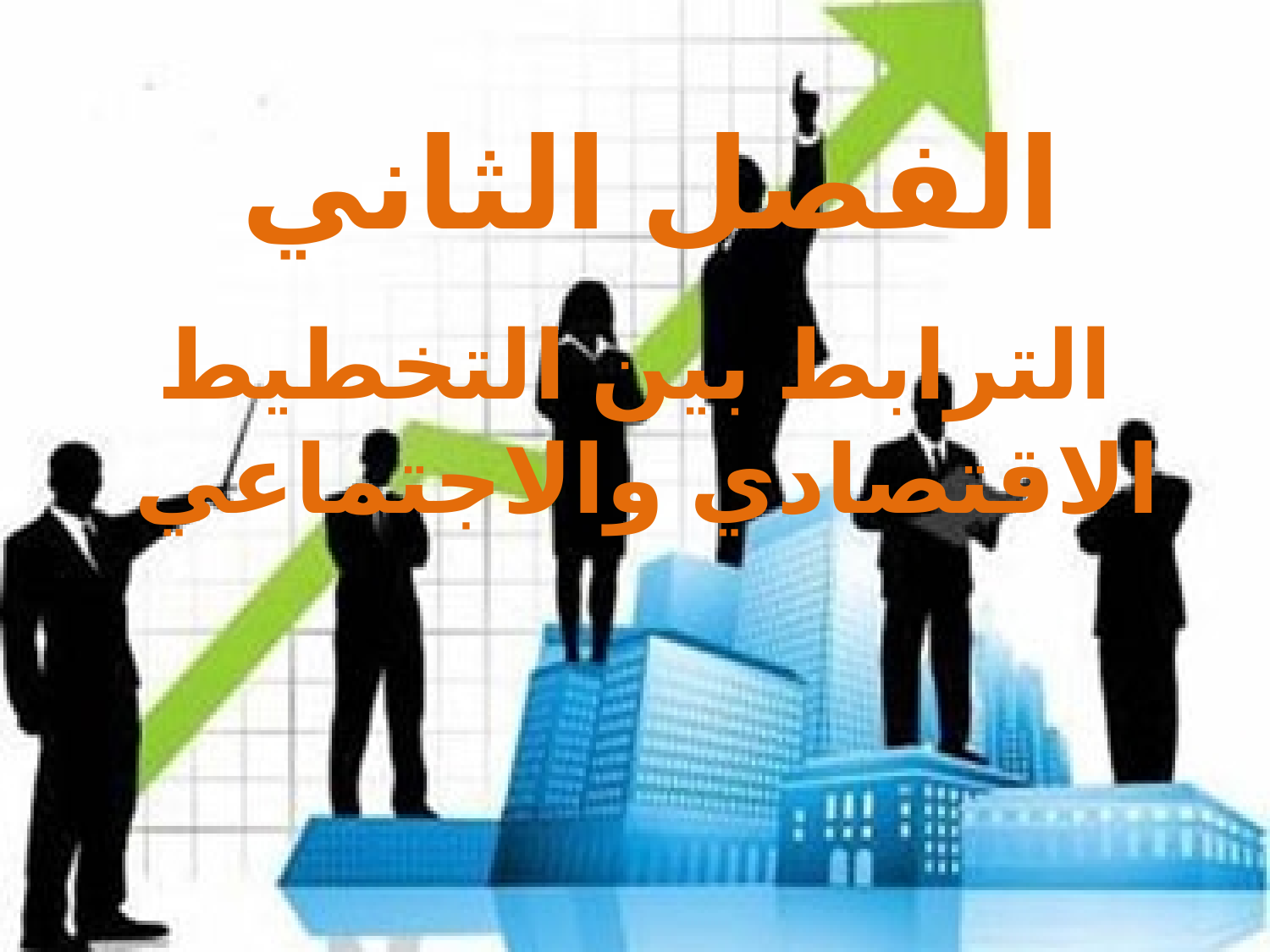

# الفصل الثاني
الترابط بين التخطيط الاقتصادي والاجتماعي